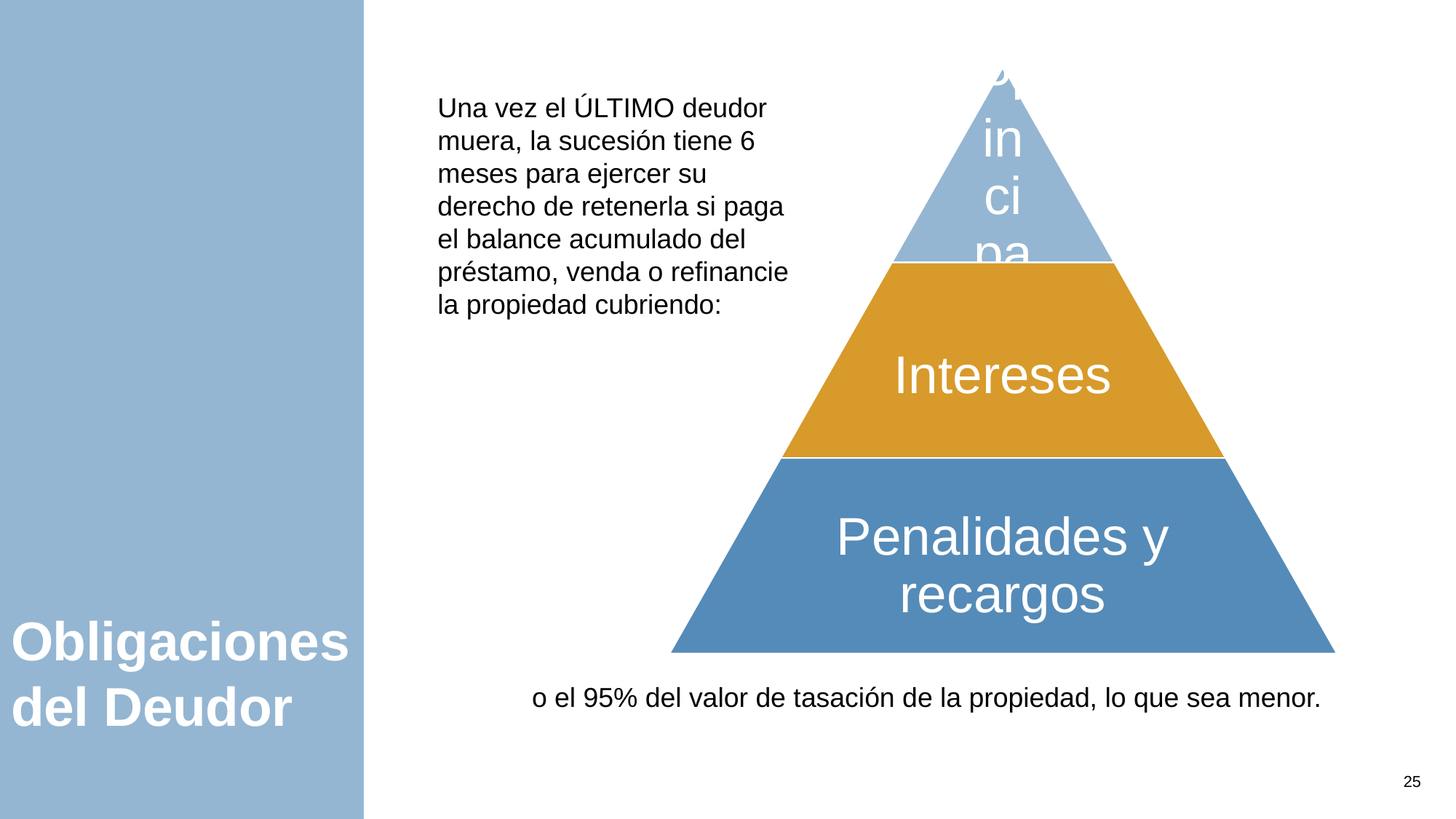

Principal
Intereses
Penalidades y recargos
Una vez el ÚLTIMO deudor muera, la sucesión tiene 6 meses para ejercer su derecho de retenerla si paga el balance acumulado del préstamo, venda o refinancie la propiedad cubriendo:
# Obligaciones del Deudor
o el 95% del valor de tasación de la propiedad, lo que sea menor.
25